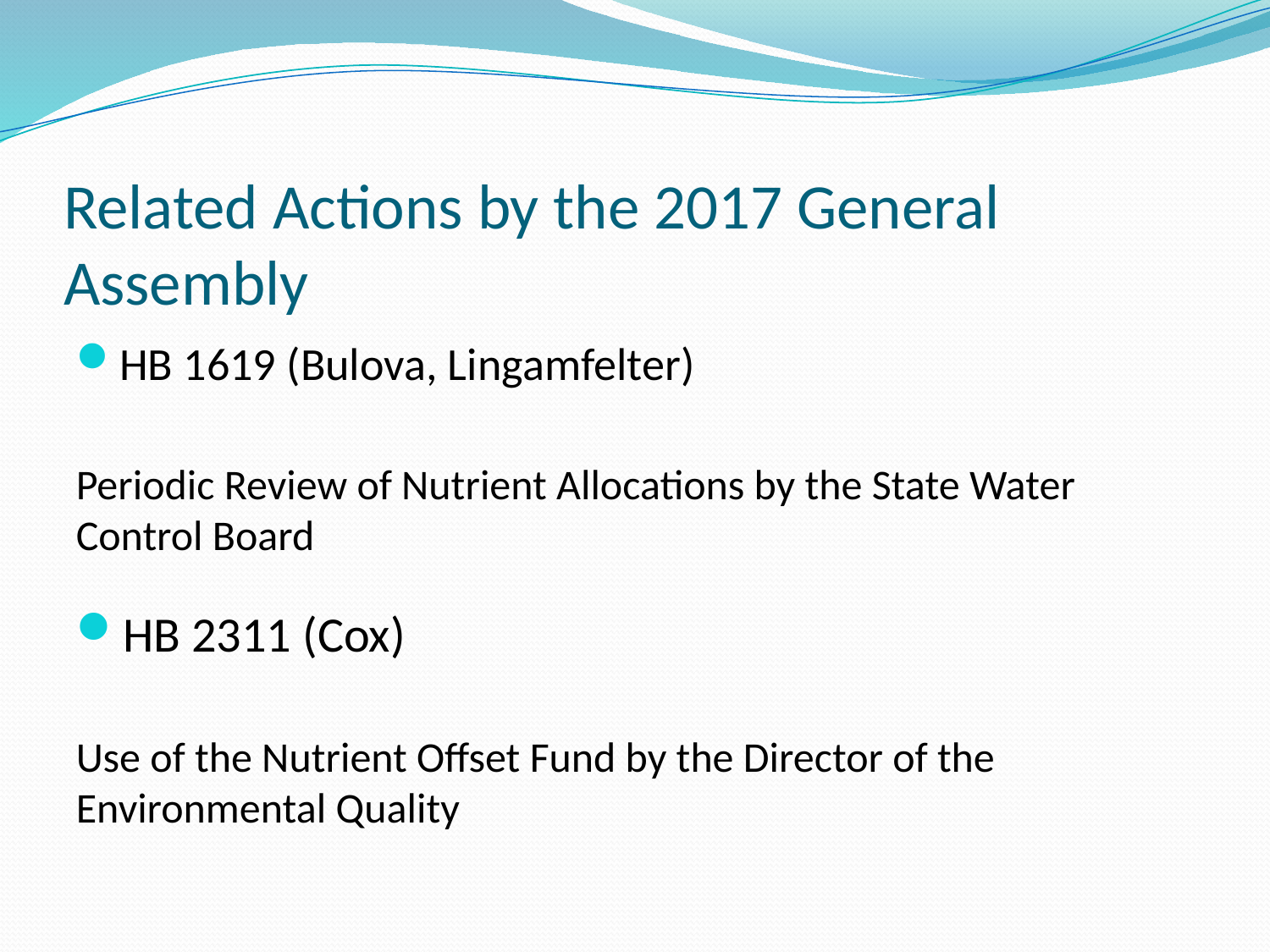

# Related Actions by the 2017 General Assembly
HB 1619 (Bulova, Lingamfelter)

Periodic Review of Nutrient Allocations by the State Water Control Board

HB 2311 (Cox)

Use of the Nutrient Offset Fund by the Director of the Environmental Quality